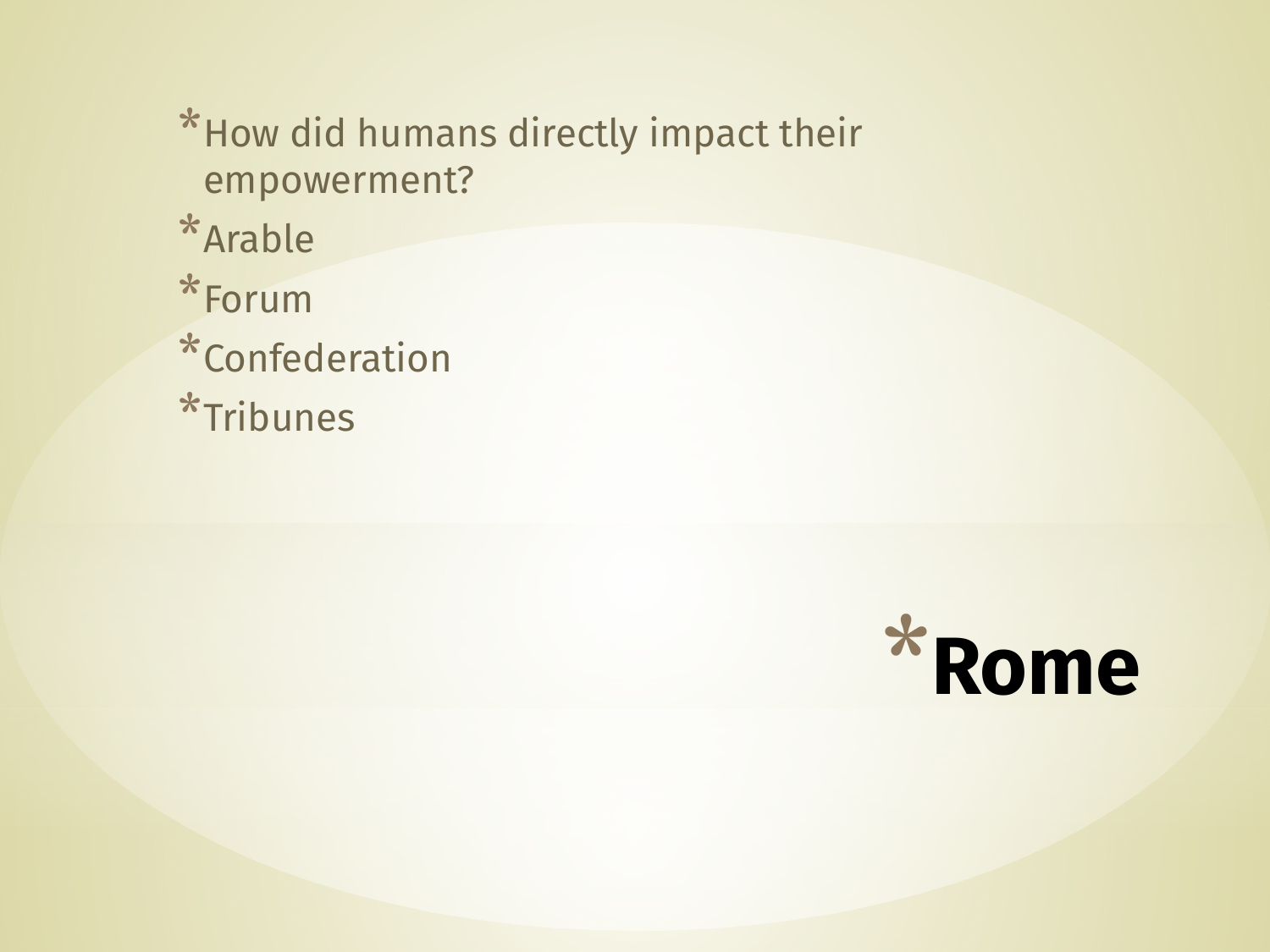

How did humans directly impact their empowerment?
Arable
Forum
Confederation
Tribunes

# Rome